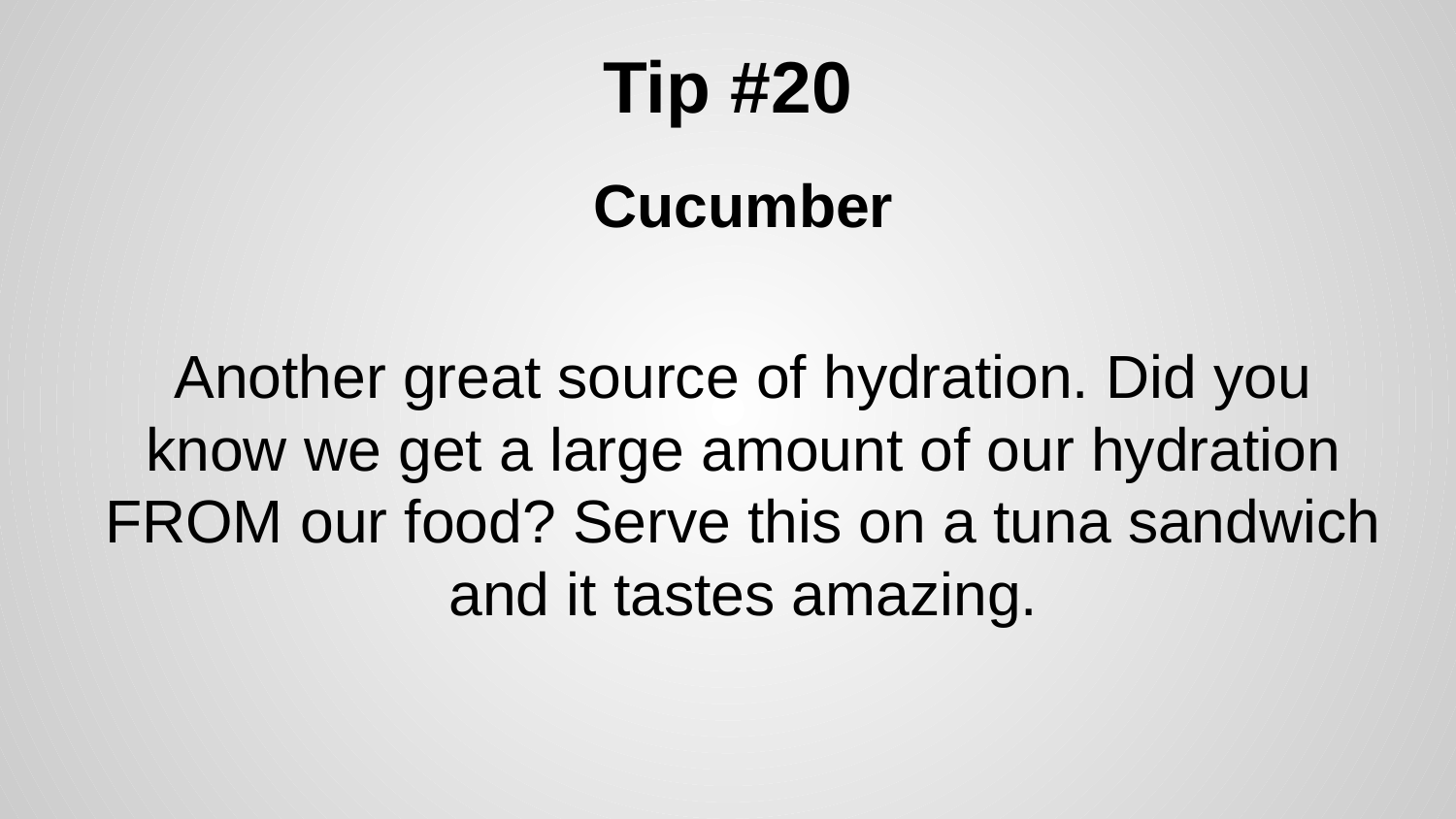

# Tip #20

Cucumber

Another great source of hydration. Did you know we get a large amount of our hydration FROM our food? Serve this on a tuna sandwich and it tastes amazing.